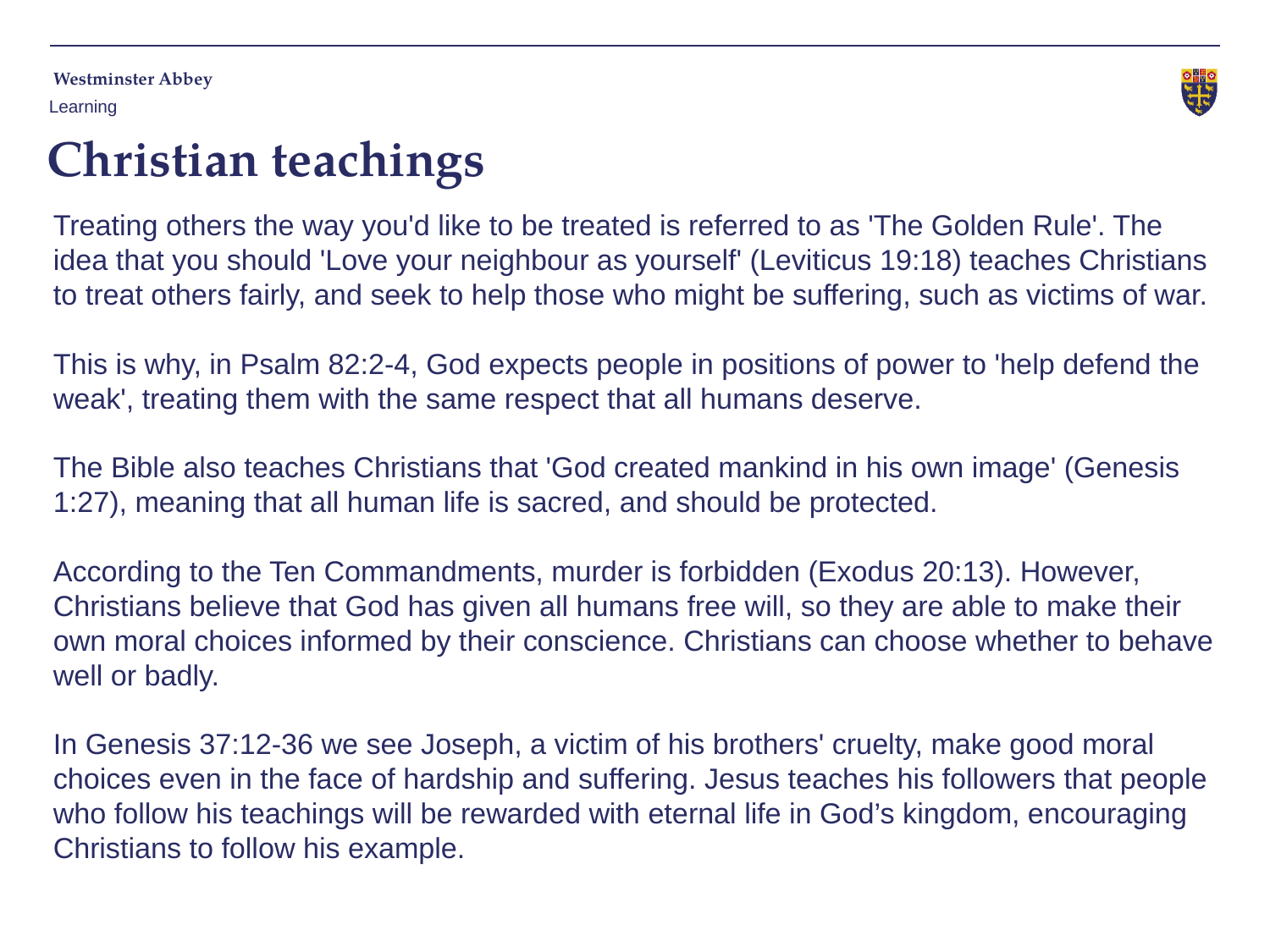

Learning
Christian teachings
Treating others the way you'd like to be treated is referred to as 'The Golden Rule'. The idea that you should 'Love your neighbour as yourself' (Leviticus 19:18) teaches Christians to treat others fairly, and seek to help those who might be suffering, such as victims of war.

This is why, in Psalm 82:2-4, God expects people in positions of power to 'help defend the weak', treating them with the same respect that all humans deserve.

The Bible also teaches Christians that 'God created mankind in his own image' (Genesis 1:27), meaning that all human life is sacred, and should be protected.

According to the Ten Commandments, murder is forbidden (Exodus 20:13). However, Christians believe that God has given all humans free will, so they are able to make their own moral choices informed by their conscience. Christians can choose whether to behave well or badly.
In Genesis 37:12-36 we see Joseph, a victim of his brothers' cruelty, make good moral choices even in the face of hardship and suffering. Jesus teaches his followers that people who follow his teachings will be rewarded with eternal life in God’s kingdom, encouraging Christians to follow his example.